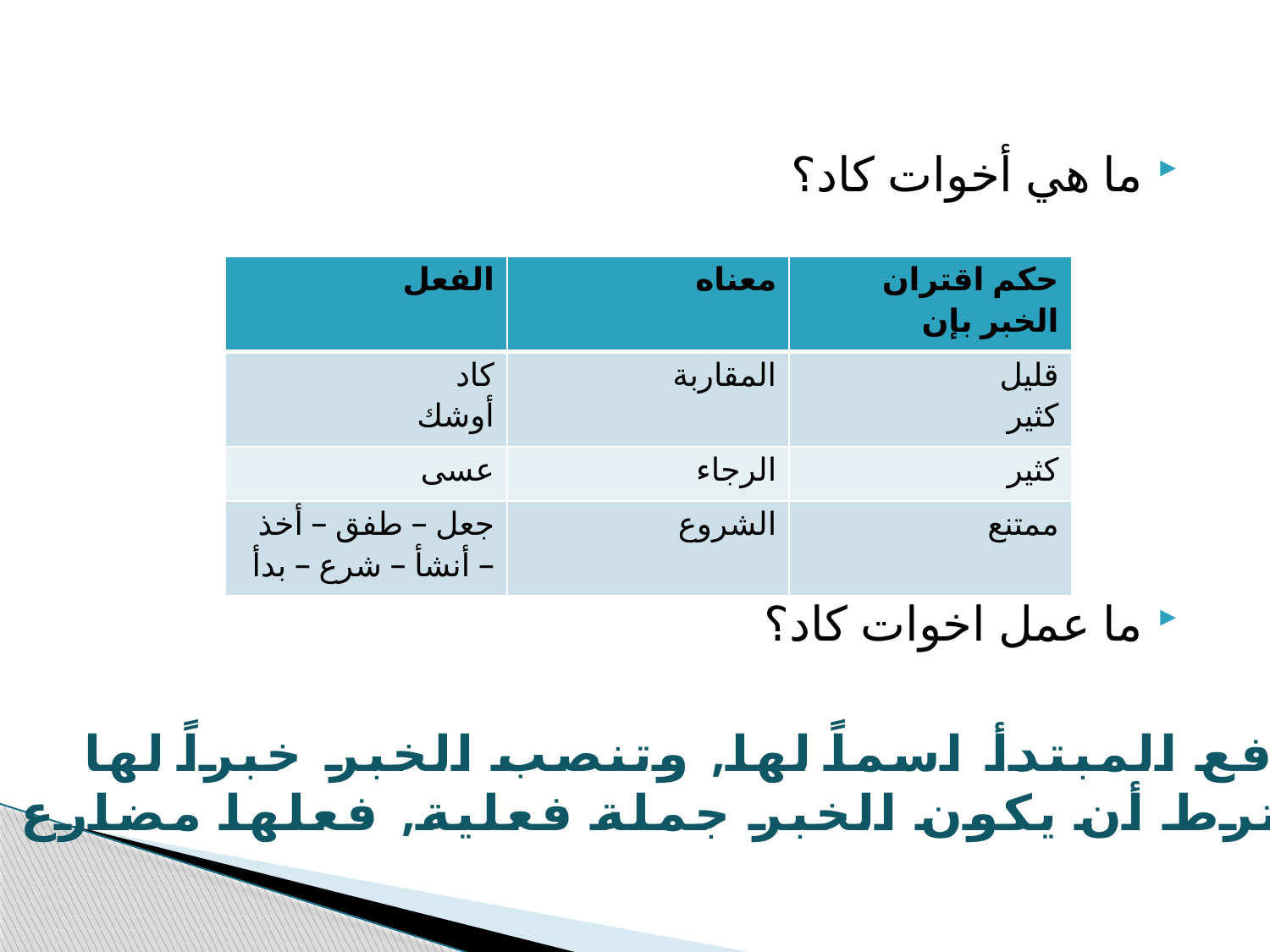

ما هي أخوات كاد؟

ما عمل اخوات كاد؟
| الفعل | معناه | حكم اقتران الخبر بإن |
| --- | --- | --- |
| كاد أوشك | المقاربة | قليل كثير |
| عسى | الرجاء | كثير |
| جعل – طفق – أخذ – أنشأ – شرع – بدأ | الشروع | ممتنع |
ترفع المبتدأ اسماً لها, وتنصب الخبر خبراً لها
ويشترط أن يكون الخبر جملة فعلية, فعلها مضارع